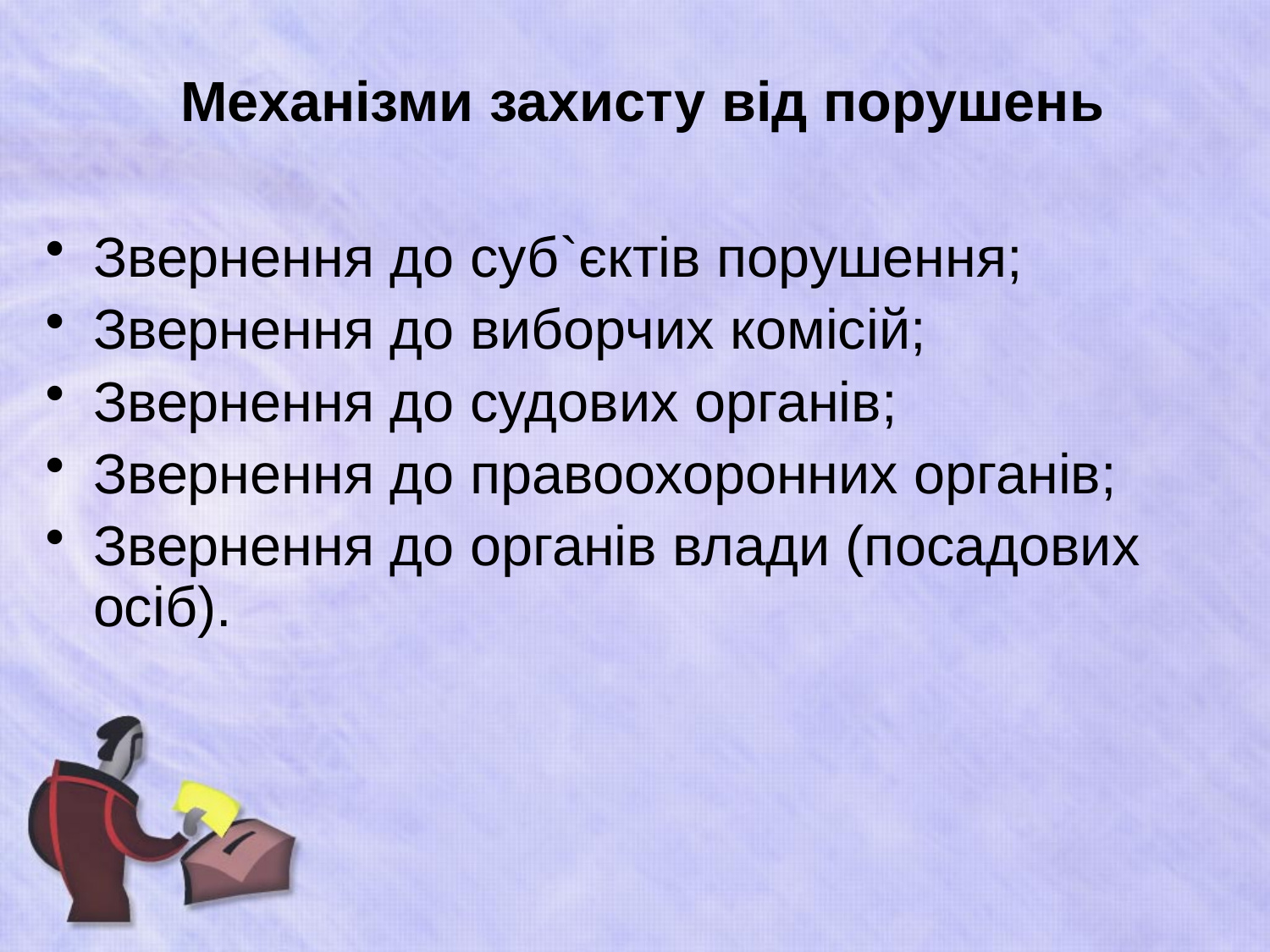

# Механізми захисту від порушень

Звернення до суб`єктів порушення;
Звернення до виборчих комісій;
Звернення до судових органів;
Звернення до правоохоронних органів;
Звернення до органів влади (посадових осіб).